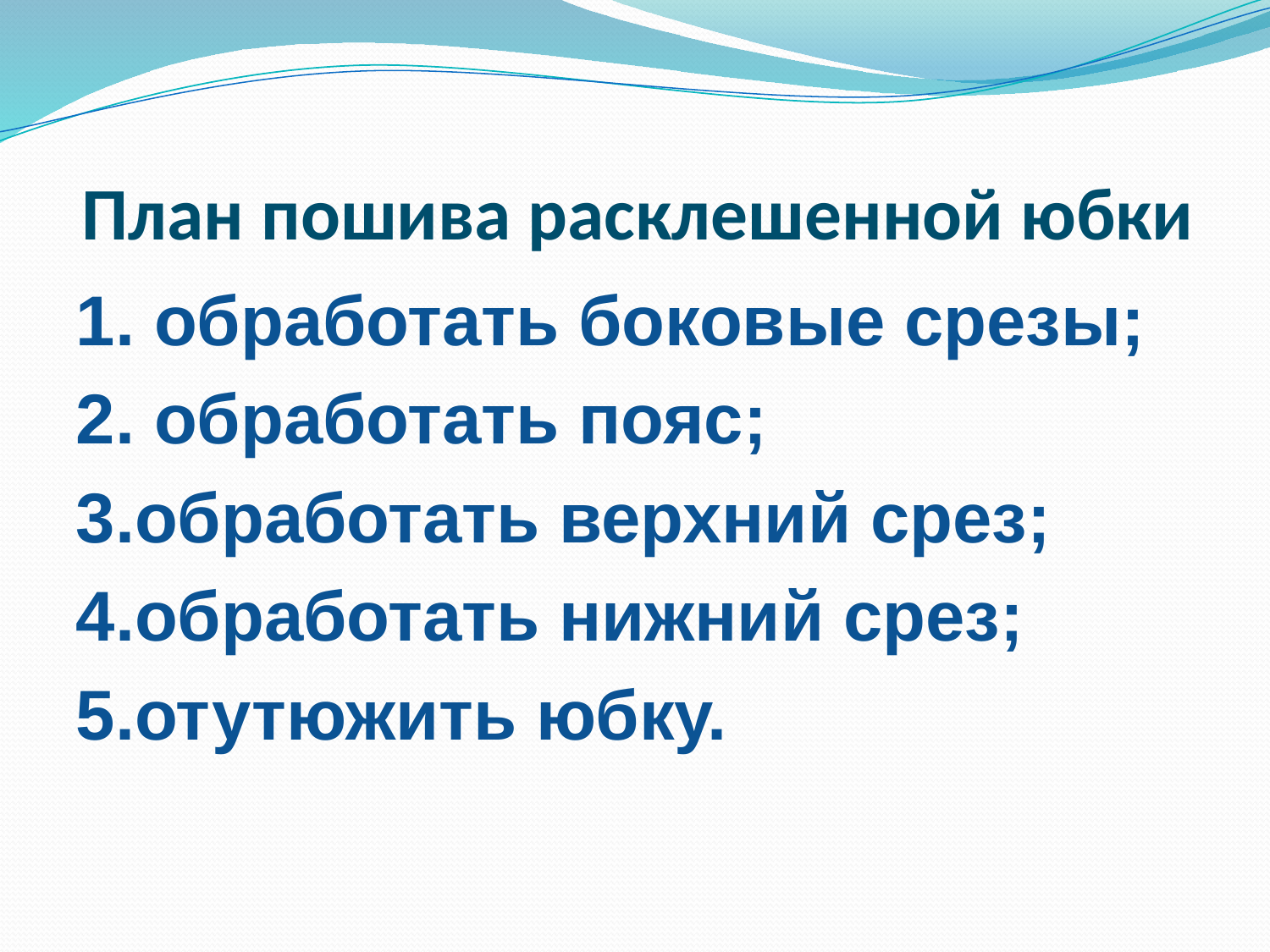

# План пошива расклешенной юбки
1. обработать боковые срезы;
2. обработать пояс;
3.обработать верхний срез;
4.обработать нижний срез;
5.отутюжить юбку.